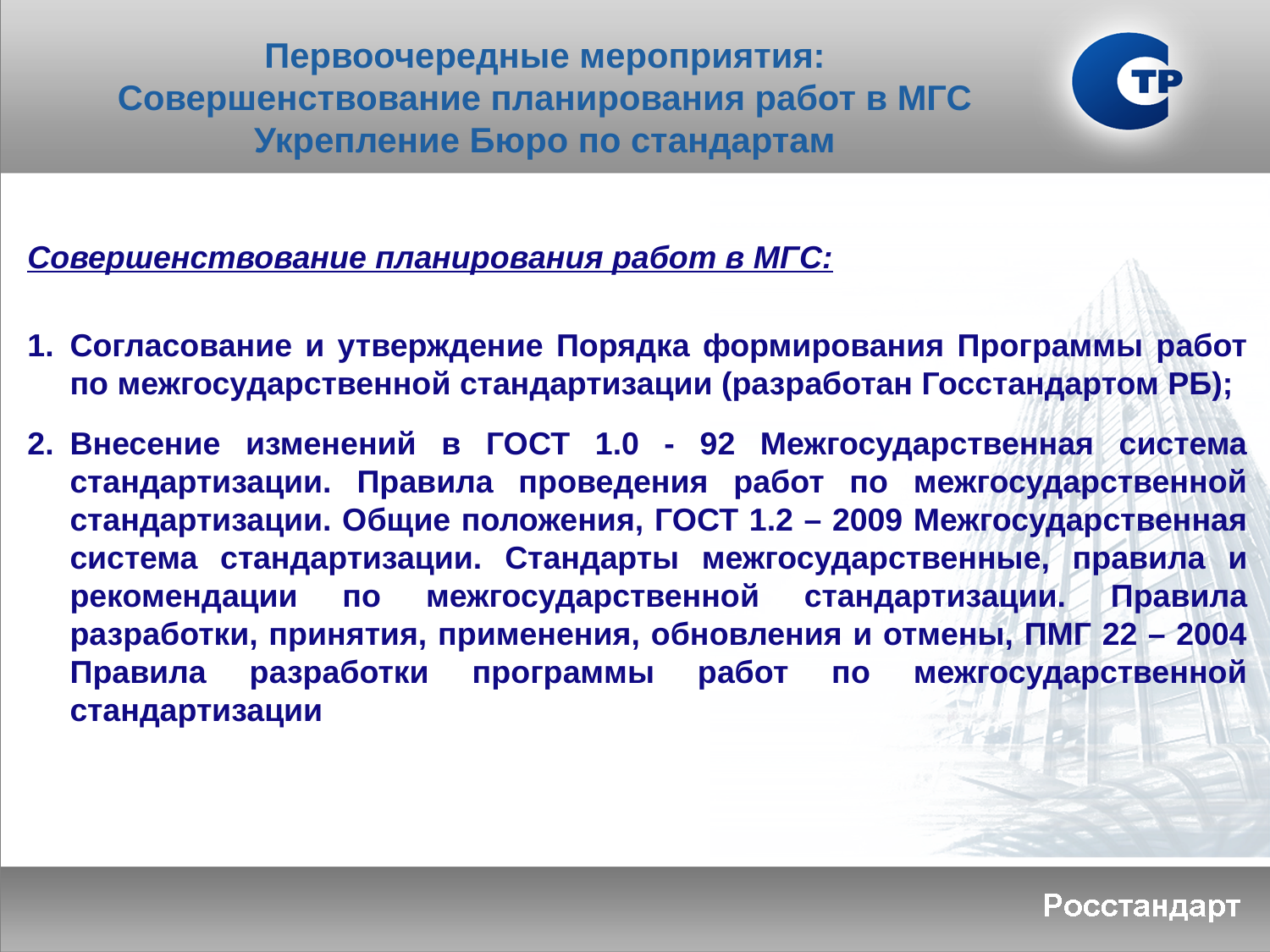

Первоочередные мероприятия:
Совершенствование планирования работ в МГС
Укрепление Бюро по стандартам
Совершенствование планирования работ в МГС:

Согласование и утверждение Порядка формирования Программы работ по межгосударственной стандартизации (разработан Госстандартом РБ);
Внесение изменений в ГОСТ 1.0 - 92 Межгосударственная система стандартизации. Правила проведения работ по межгосударственной стандартизации. Общие положения, ГОСТ 1.2 – 2009 Межгосударственная система стандартизации. Стандарты межгосударственные, правила и рекомендации по межгосударственной стандартизации. Правила разработки, принятия, применения, обновления и отмены, ПМГ 22 – 2004 Правила разработки программы работ по межгосударственной стандартизации